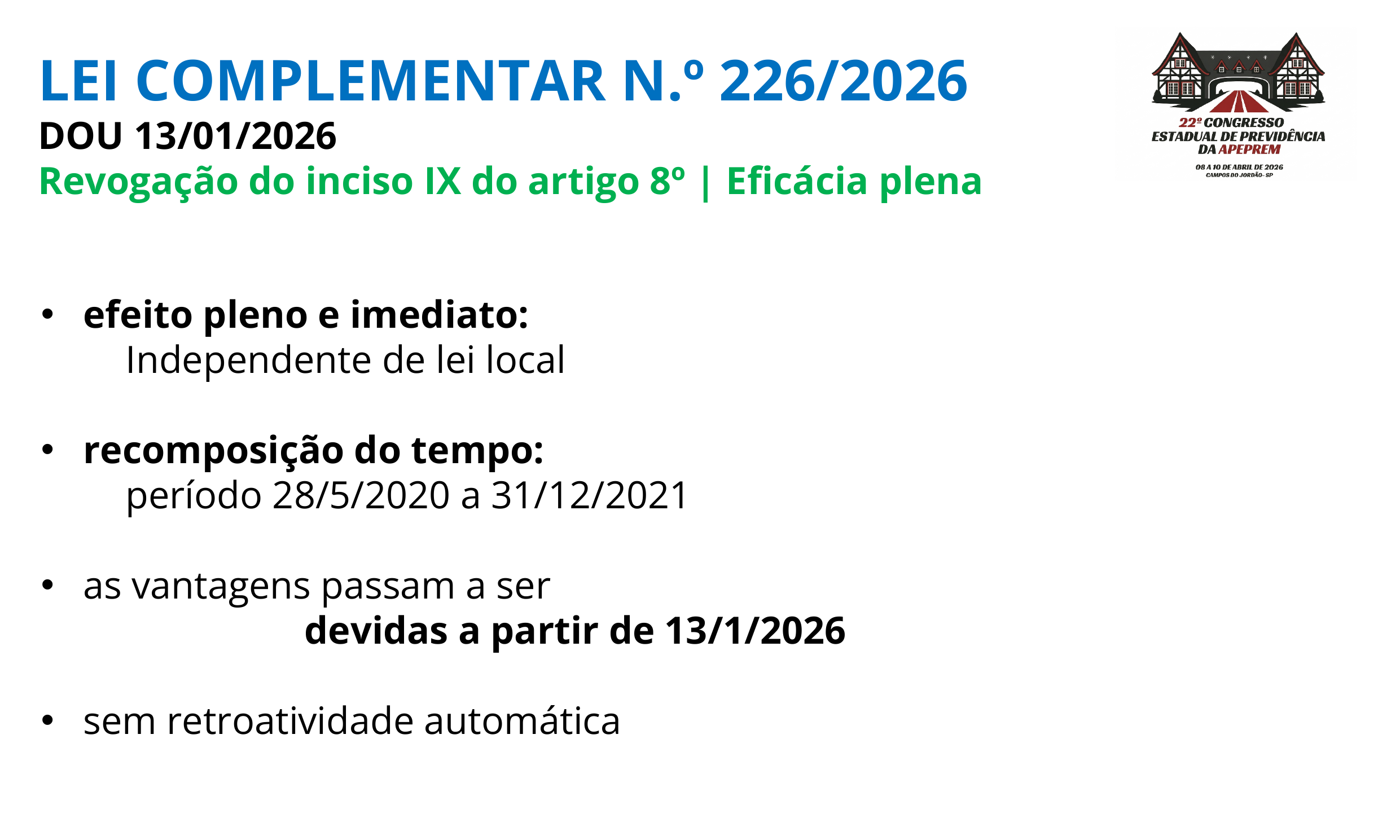

LEI COMPLEMENTAR N.º 226/2026
DOU 13/01/2026
Revogação do inciso IX do artigo 8º | Eficácia plena
efeito pleno e imediato:
	Independente de lei local

recomposição do tempo:
	período 28/5/2020 a 31/12/2021

as vantagens passam a ser
			 devidas a partir de 13/1/2026

sem retroatividade automática